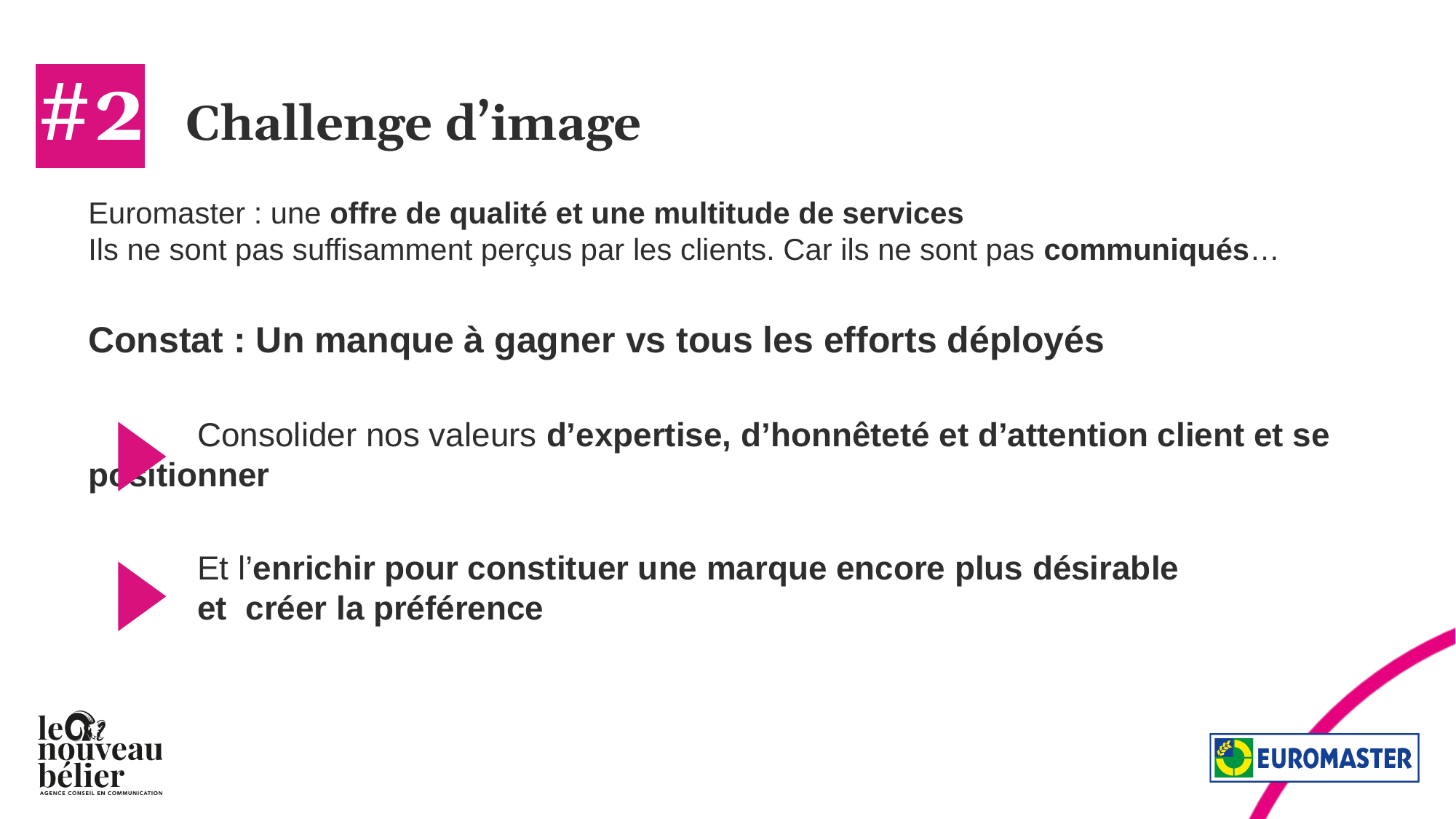

# #2  Challenge d’image
Euromaster : une offre de qualité et une multitude de services
Ils ne sont pas suffisamment perçus par les clients. Car ils ne sont pas communiqués…

Constat : Un manque à gagner vs tous les efforts déployés

	Consolider nos valeurs d’expertise, d’honnêteté et d’attention client et se 	positionner

	Et l’enrichir pour constituer une marque encore plus désirable
	et  créer la préférence

TRAFIC